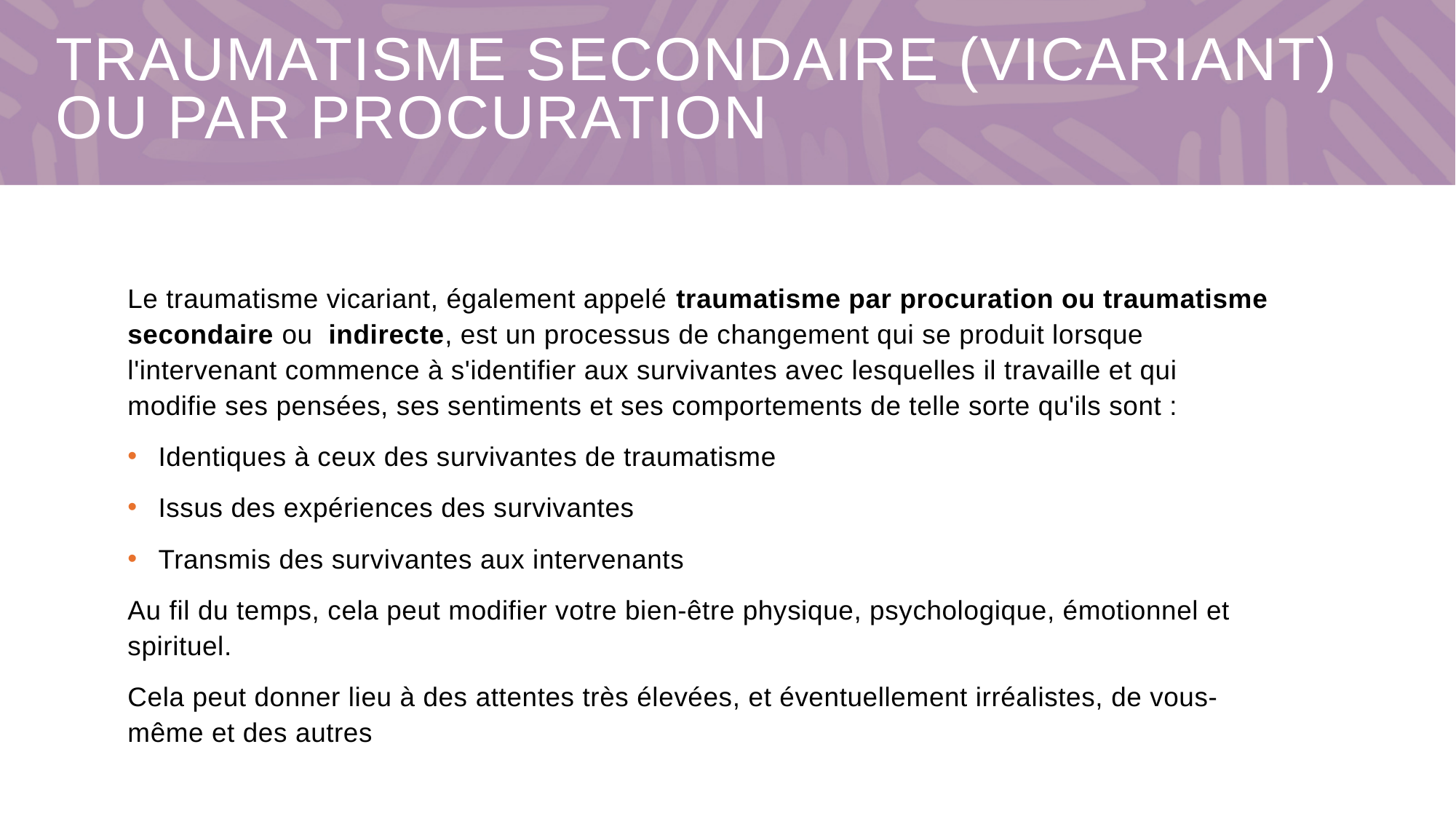

# Traumatisme secondaire (vicariant) ou par procuration
Le traumatisme vicariant, également appelé traumatisme par procuration ou traumatisme secondaire ou  indirecte, est un processus de changement qui se produit lorsque l'intervenant commence à s'identifier aux survivantes avec lesquelles il travaille et qui modifie ses pensées, ses sentiments et ses comportements de telle sorte qu'ils sont :
Identiques à ceux des survivantes de traumatisme
Issus des expériences des survivantes
Transmis des survivantes aux intervenants
Au fil du temps, cela peut modifier votre bien-être physique, psychologique, émotionnel et spirituel.
Cela peut donner lieu à des attentes très élevées, et éventuellement irréalistes, de vous-même et des autres